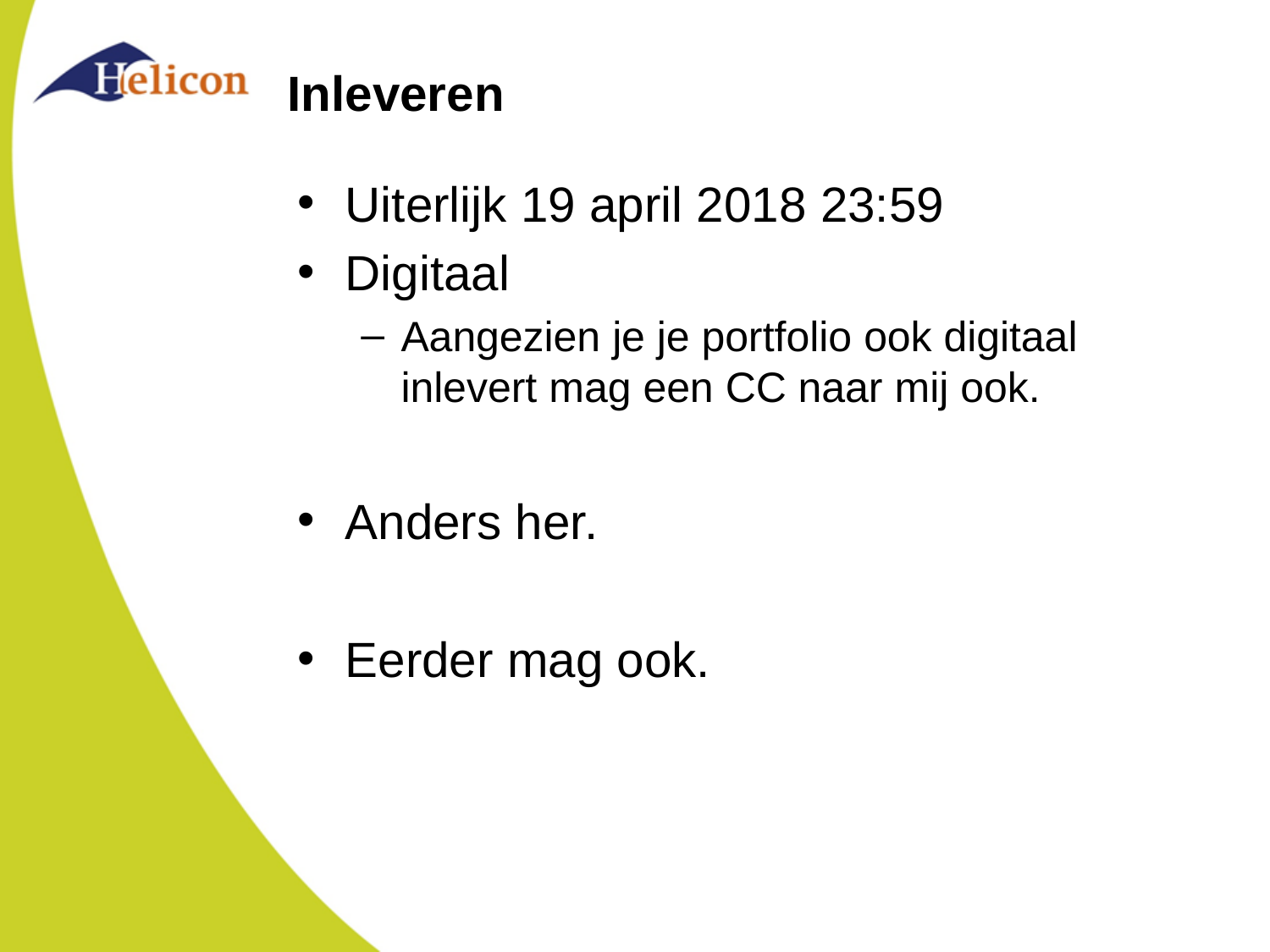

# Inleveren
Uiterlijk 19 april 2018 23:59
Digitaal
Aangezien je je portfolio ook digitaal inlevert mag een CC naar mij ook.

Anders her.

Eerder mag ook.